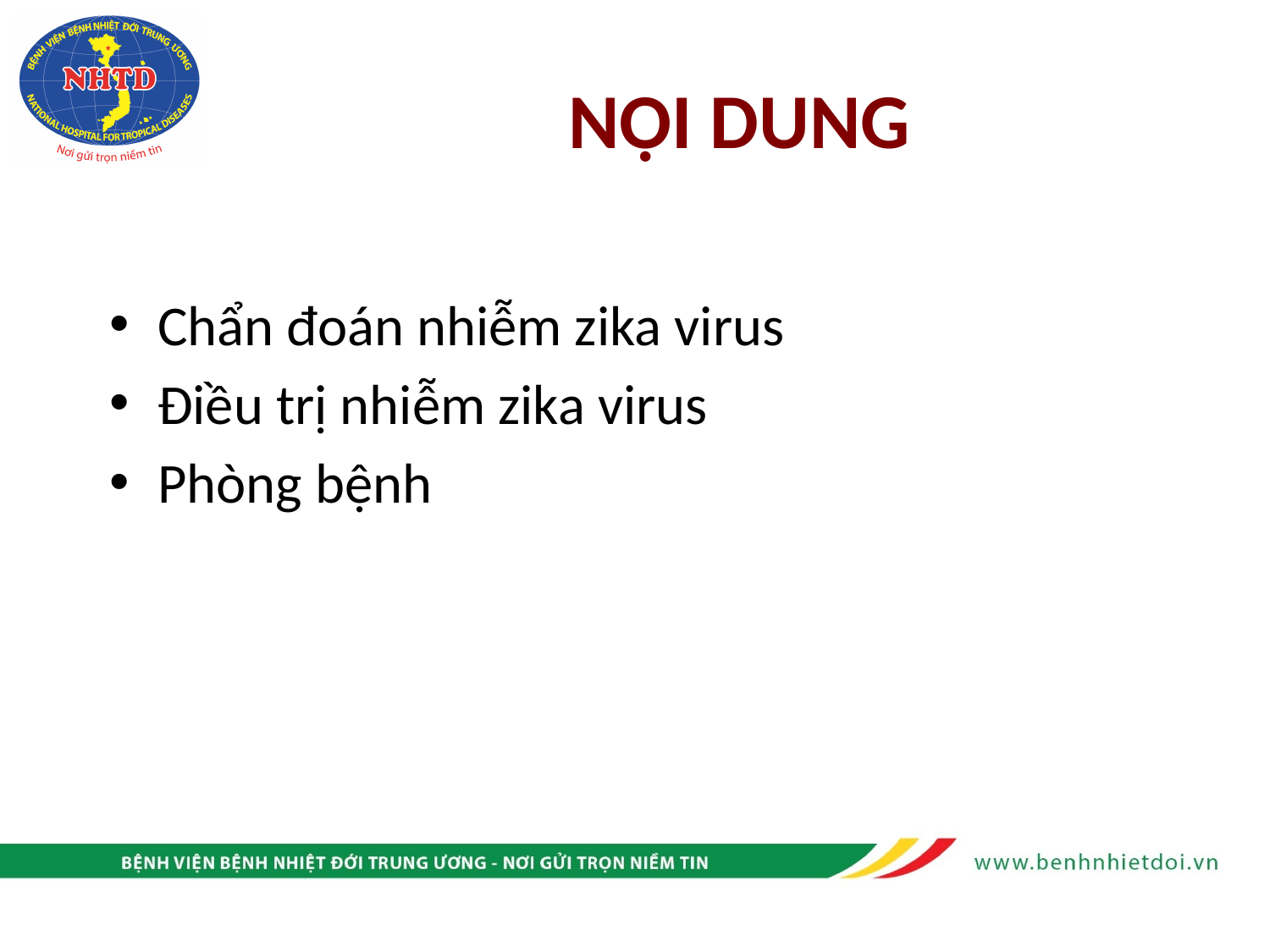

# NỘI DUNG
Chẩn đoán nhiễm zika virus
Điều trị nhiễm zika virus
Phòng bệnh